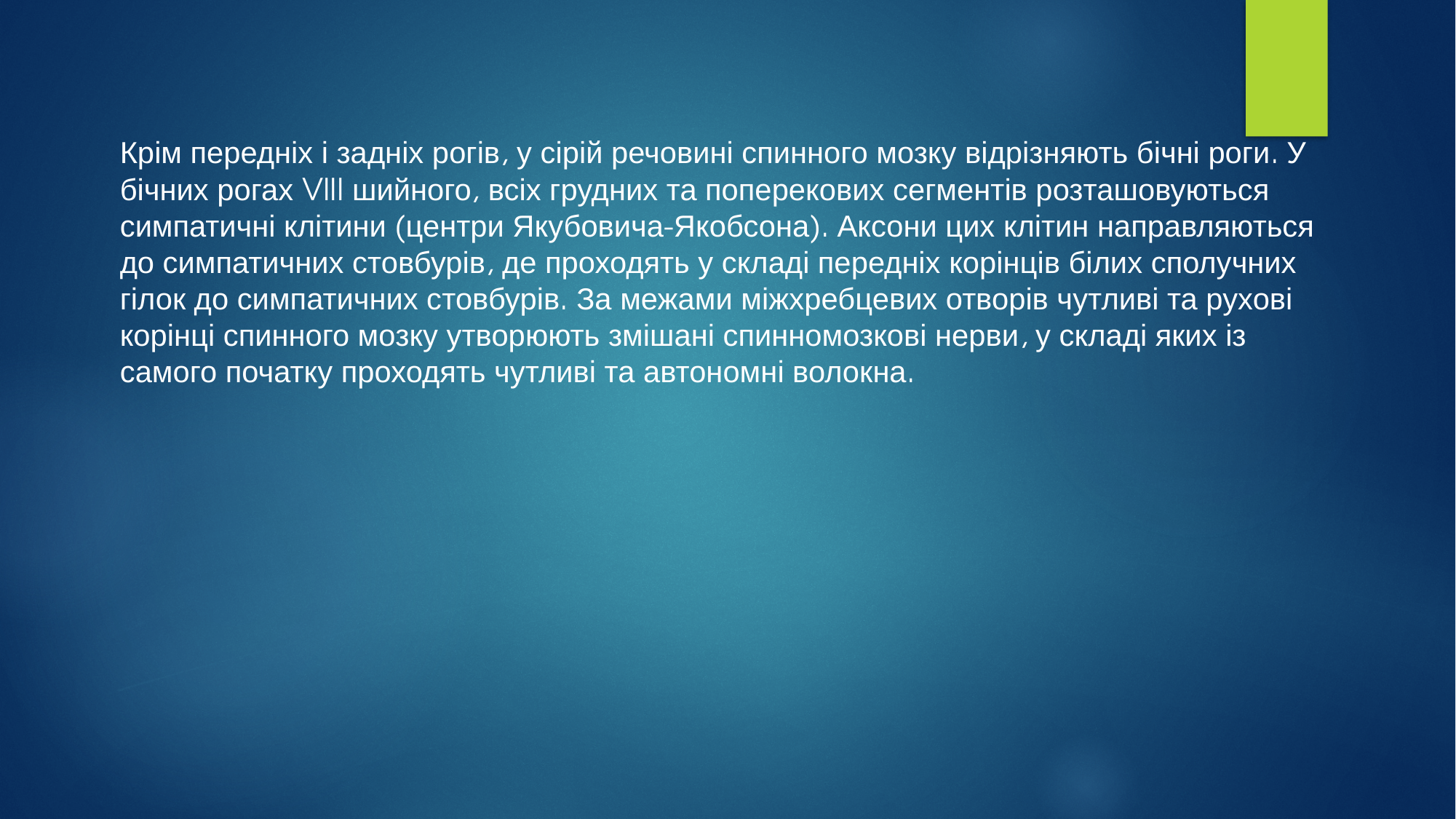

Крім передніх і задніх рогів, у сірій речовині спинного мозку відрізняють бічні роги. У бічних рогах VIII шийного, всіх грудних та поперекових сегментів розташовуються симпатичні клітини (центри Якубовича-Якобсона). Аксони цих клітин направляються до симпатичних стовбурів, де проходять у складі передніх корінців білих сполучних гілок до симпатичних стовбурів. За межами міжхребцевих отворів чутливі та рухові корінці спинного мозку утворюють змішані спинномозкові нерви, у складі яких із самого початку проходять чутливі та автономні волокна.